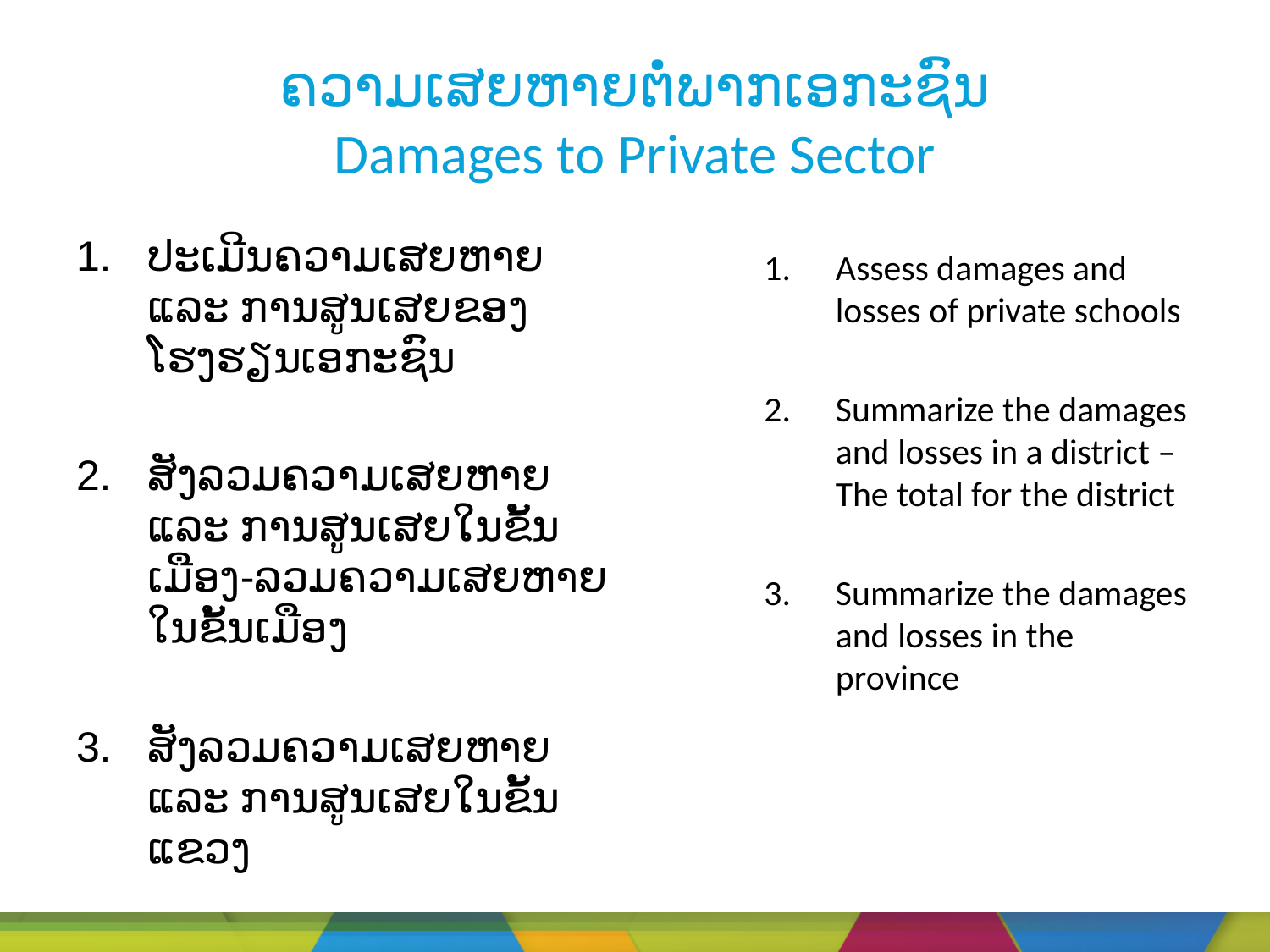

# ຄວາມເສຍຫາຍຕໍ່ພາກເອກະຊົນ Damages to Private Sector
ປະເມີນຄວາມເສຍຫາຍ ແລະ ການສູນເສຍຂອງໂຮງຮຽນເອກະຊົນ

ສັງລວມຄວາມເສຍຫາຍ ແລະ ການສູນເສຍໃນຂັ້ນເມືອງ-ລວມຄວາມເສຍຫາຍໃນຂັ້ນເມືອງ

ສັງລວມຄວາມເສຍຫາຍ ແລະ ການສູນເສຍໃນຂັ້ນແຂວງ
Assess damages and losses of private schools

Summarize the damages and losses in a district – The total for the district

Summarize the damages and losses in the province